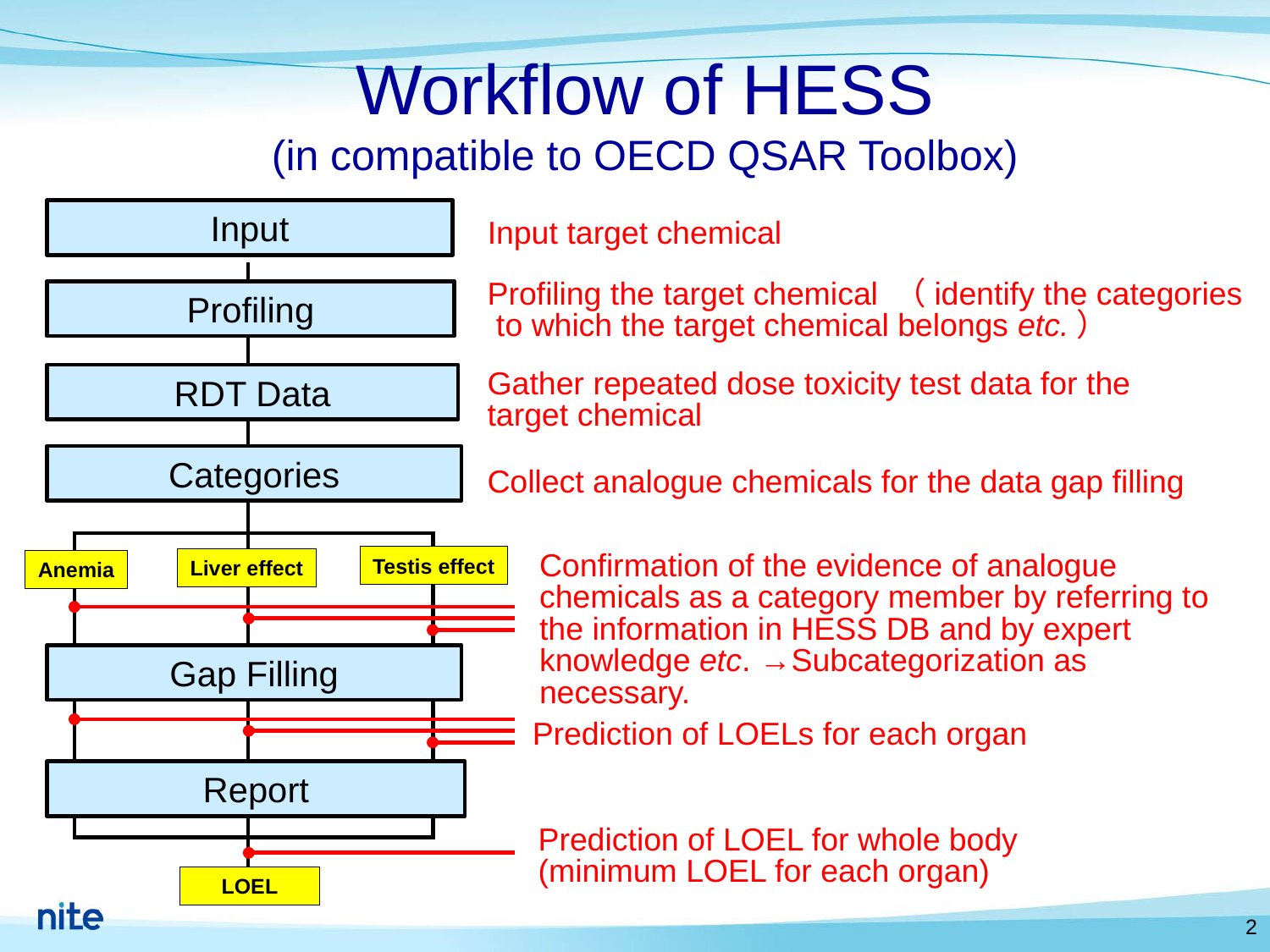

# Workflow of HESS (in compatible to OECD QSAR Toolbox)
Input
Input target chemical
Profiling the target chemical （identify the categories  to which the target chemical belongs etc.）
Profiling
Gather repeated dose toxicity test data for the target chemical
RDT Data
Categories
Collect analogue chemicals for the data gap filling
Confirmation of the evidence of analogue chemicals as a category member by referring to the information in HESS DB and by expert knowledge etc. →Subcategorization as necessary.
Testis effect
Liver effect
Anemia
Gap Filling
Prediction of LOELs for each organ
Report
Prediction of LOEL for whole body (minimum LOEL for each organ)
LOEL
2